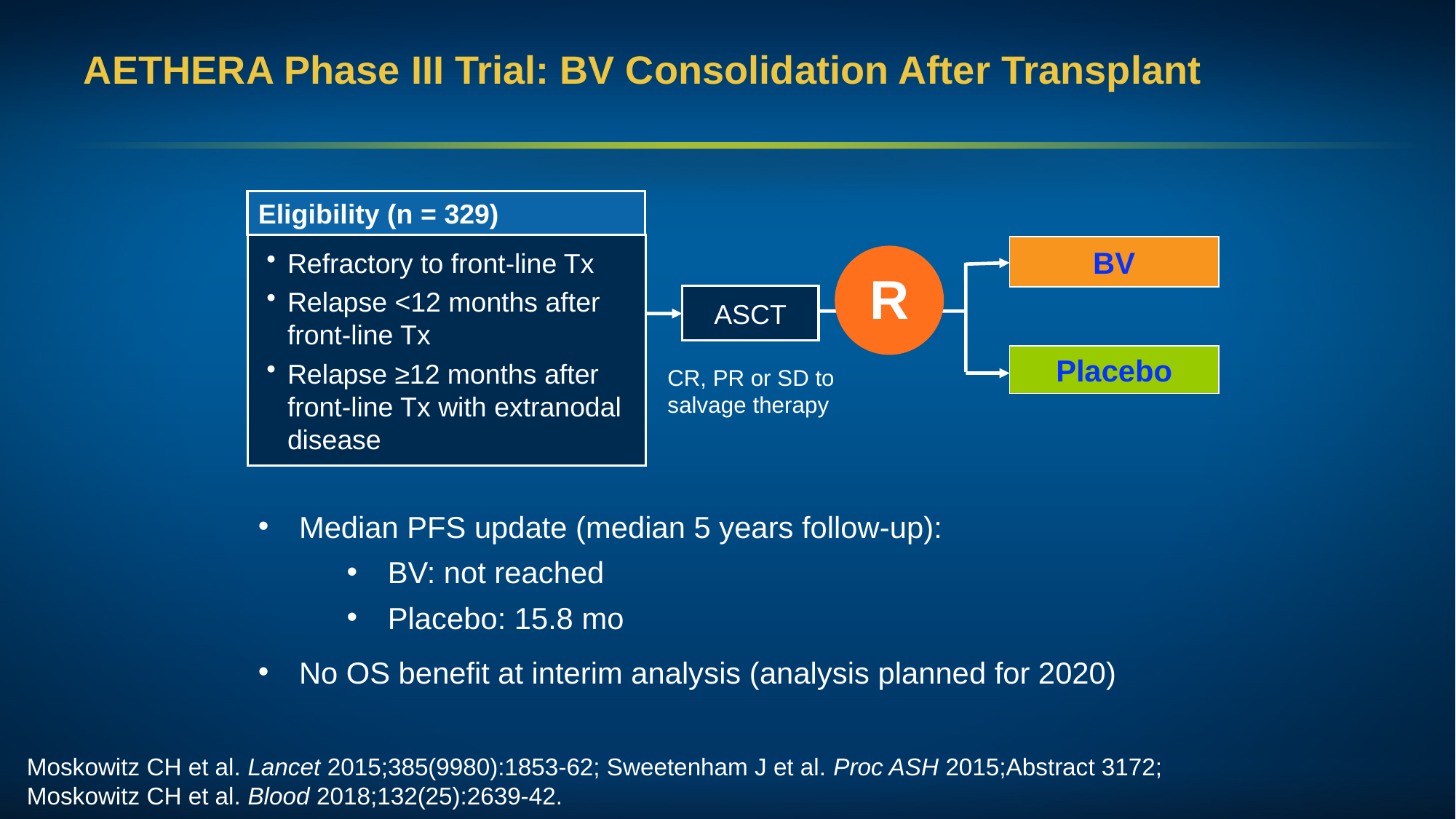

# AETHERA Phase III Trial: BV Consolidation After Transplant
Eligibility (n = 329)
Refractory to front-line Tx
Relapse <12 months after front-line Tx
Relapse ≥12 months after front-line Tx with extranodal disease
BV

R

ASCT

Placebo
CR, PR or SD to salvage therapy

Median PFS update (median 5 years follow-up):
BV: not reached
Placebo: 15.8 mo
No OS benefit at interim analysis (analysis planned for 2020)
Moskowitz CH et al. Lancet 2015;385(9980):1853-62; Sweetenham J et al. Proc ASH 2015;Abstract 3172;
Moskowitz CH et al. Blood 2018;132(25):2639-42.